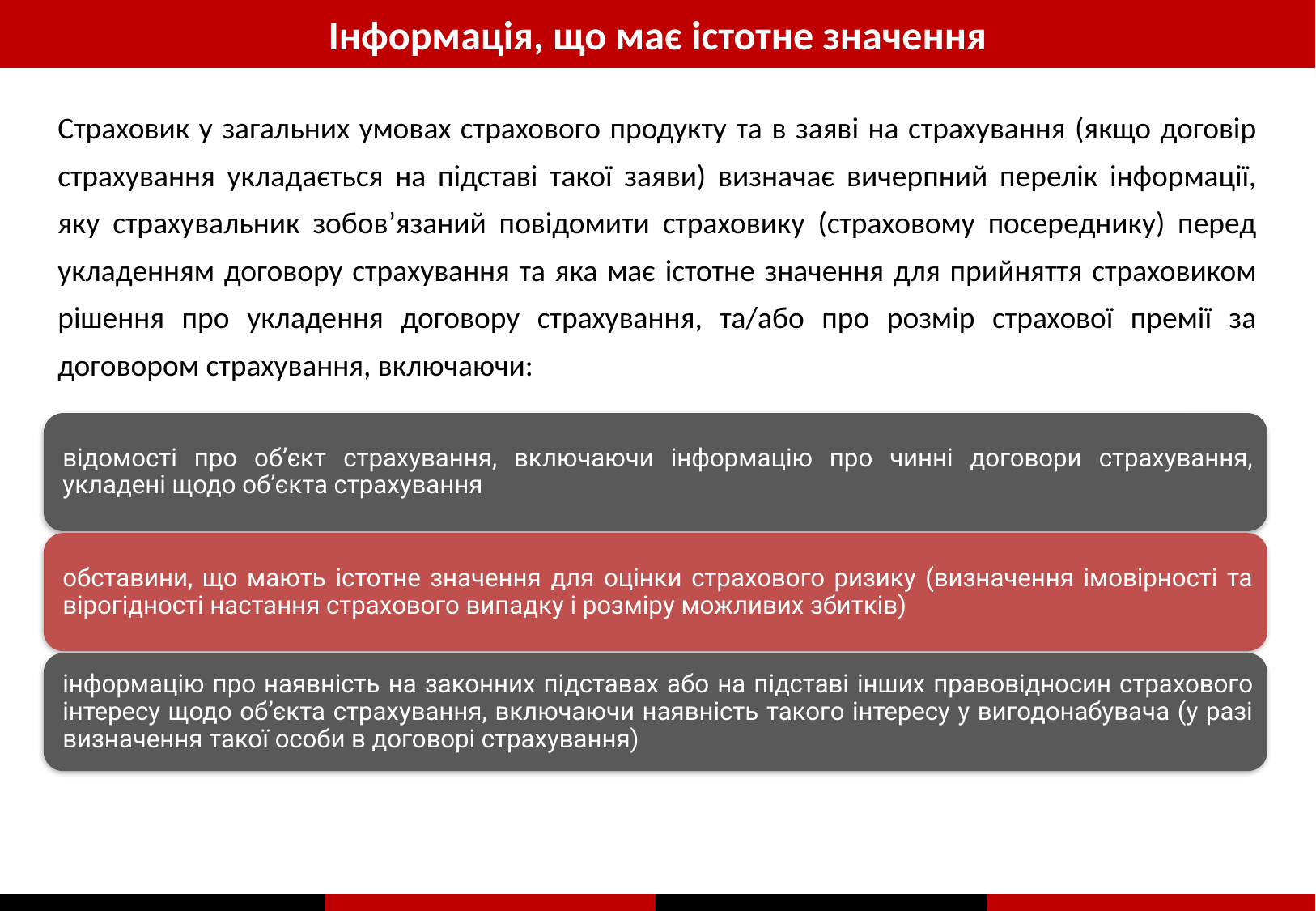

Інформація, що має істотне значення
Страховик у загальних умовах страхового продукту та в заяві на страхування (якщо договір страхування укладається на підставі такої заяви) визначає вичерпний перелік інформації, яку страхувальник зобов’язаний повідомити страховику (страховому посереднику) перед укладенням договору страхування та яка має істотне значення для прийняття страховиком рішення про укладення договору страхування, та/або про розмір страхової премії за договором страхування, включаючи:
відомості про об’єкт страхування, включаючи інформацію про чинні договори страхування, укладені щодо об’єкта страхування
обставини, що мають істотне значення для оцінки страхового ризику (визначення імовірності та вірогідності настання страхового випадку і розміру можливих збитків)
інформацію про наявність на законних підставах або на підставі інших правовідносин страхового інтересу щодо об’єкта страхування, включаючи наявність такого інтересу у вигодонабувача (у разі визначення такої особи в договорі страхування)